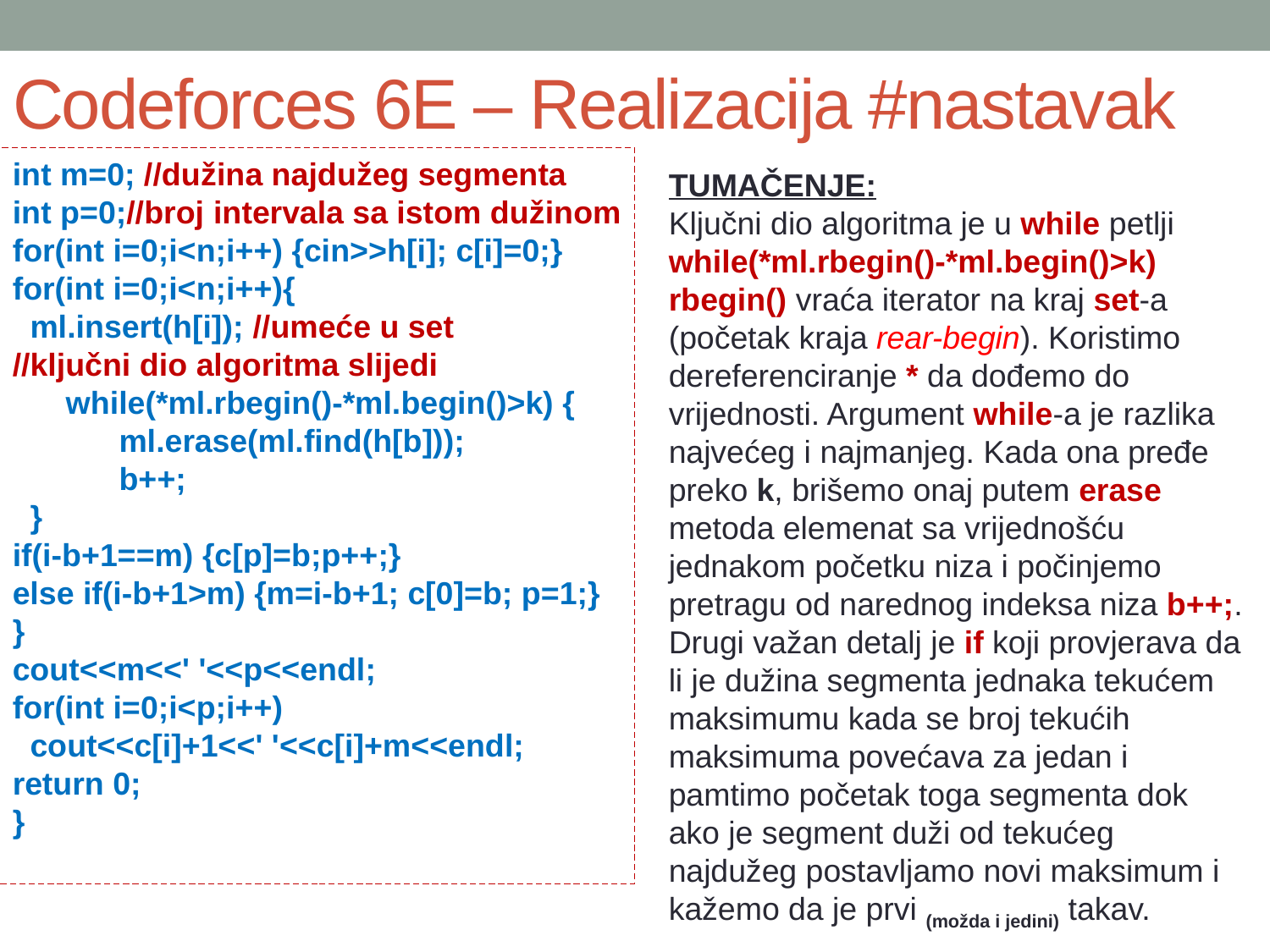

# Codeforces 6E – Realizacija #nastavak
int m=0; //dužina najdužeg segmenta
int p=0;//broj intervala sa istom dužinom
for(int i=0;i<n;i++) {cin>>h[i]; c[i]=0;}
for(int i=0;i<n;i++){
  ml.insert(h[i]); //umeće u set
//ključni dio algoritma slijedi
      while(*ml.rbegin()-*ml.begin()>k) {
            ml.erase(ml.find(h[b]));
            b++;
  }
if(i-b+1==m) {c[p]=b;p++;}
else if(i-b+1>m) {m=i-b+1; c[0]=b; p=1;}
}
cout<<m<<' '<<p<<endl;
for(int i=0;i<p;i++)
  cout<<c[i]+1<<' '<<c[i]+m<<endl;
return 0;
}

TUMAČENJE:
Ključni dio algoritma je u while petlji
while(*ml.rbegin()-*ml.begin()>k)
rbegin() vraća iterator na kraj set-a (početak kraja rear-begin). Koristimo dereferenciranje * da dođemo do vrijednosti. Argument while-a je razlika najvećeg i najmanjeg. Kada ona pređe preko k, brišemo onaj putem erase metoda elemenat sa vrijednošću jednakom početku niza i počinjemo pretragu od narednog indeksa niza b++;.
Drugi važan detalj je if koji provjerava da li je dužina segmenta jednaka tekućem maksimumu kada se broj tekućih maksimuma povećava za jedan i pamtimo početak toga segmenta dok ako je segment duži od tekućeg najdužeg postavljamo novi maksimum i kažemo da je prvi (možda i jedini) takav.